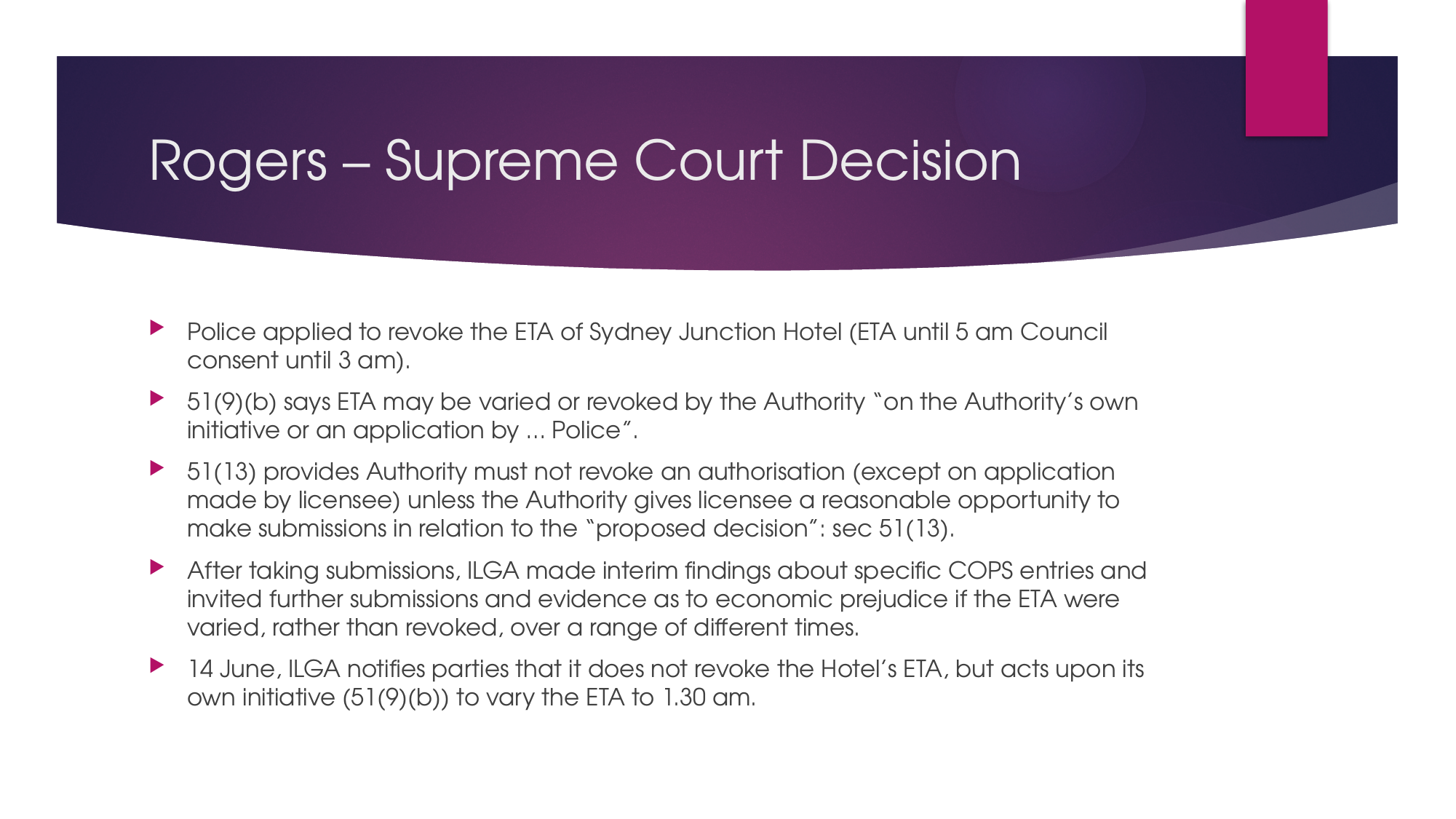

# Rogers – Supreme Court Decision
Police applied to revoke the ETA of Sydney Junction Hotel (ETA until 5 am Council consent until 3 am).
51(9)(b) says ETA may be varied or revoked by the Authority “on the Authority’s own initiative or an application by … Police”.
51(13) provides Authority must not revoke an authorisation (except on application made by licensee) unless the Authority gives licensee a reasonable opportunity to make submissions in relation to the “proposed decision”: sec 51(13).
After taking submissions, ILGA made interim findings about specific COPS entries and invited further submissions and evidence as to economic prejudice if the ETA were varied, rather than revoked, over a range of different times.
14 June, ILGA notifies parties that it does not revoke the Hotel’s ETA, but acts upon its own initiative (51(9)(b)) to vary the ETA to 1.30 am.